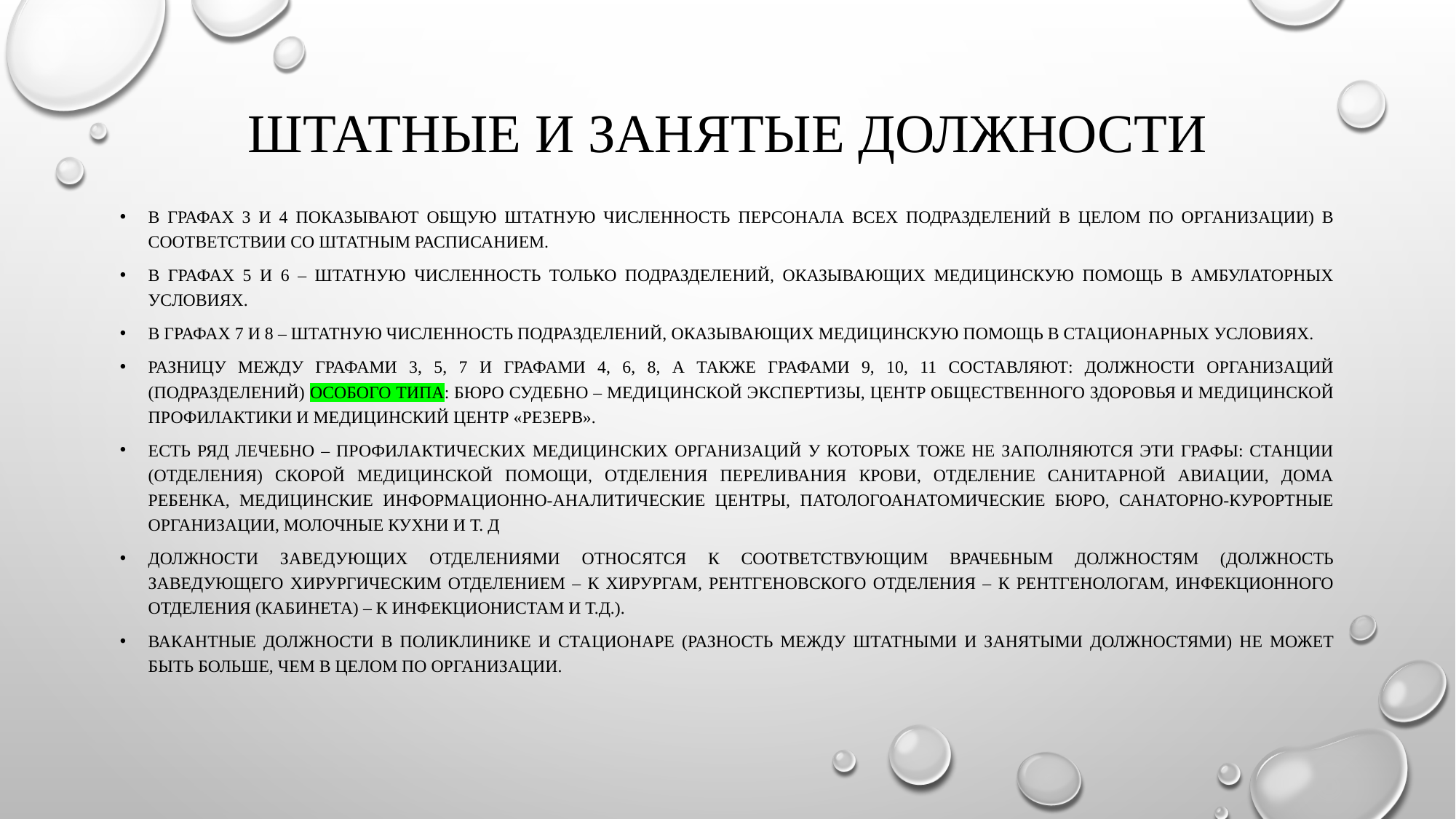

# Штатные и занятые должности
В графах 3 и 4 показывают общую штатную численность персонала всех подразделений в целом по организации) в соответствии со штатным расписанием.
В графах 5 и 6 – штатную численность только подразделений, оказывающих медицинскую помощь в амбулаторных условиях.
в графах 7 и 8 – штатную численность подразделений, оказывающих медицинскую помощь в стационарных условиях.
Разницу между графами 3, 5, 7 и графами 4, 6, 8, а также графами 9, 10, 11 составляют: должности организаций (подразделений) особого типа: бюро судебно – медицинской экспертизы, Центр общественного здоровья и медицинской профилактики и Медицинский центр «Резерв».
Есть ряд лечебно – профилактических медицинских организаций у которых тоже не заполняются эти графы: станции (отделения) скорой медицинской помощи, отделения переливания крови, отделение санитарной авиации, дома ребенка, медицинские информационно-аналитические центры, патологоанатомические бюро, санаторно-курортные организации, молочные кухни и т. д
Должности заведующих отделениями относятся к соответствующим врачебным должностям (должность заведующего хирургическим отделением – к хирургам, рентгеновского отделения – к рентгенологам, инфекционного отделения (кабинета) – к инфекционистам и т.д.).
Вакантные должности в поликлинике и стационаре (разность между штатными и занятыми должностями) не может быть больше, чем в целом по организации.